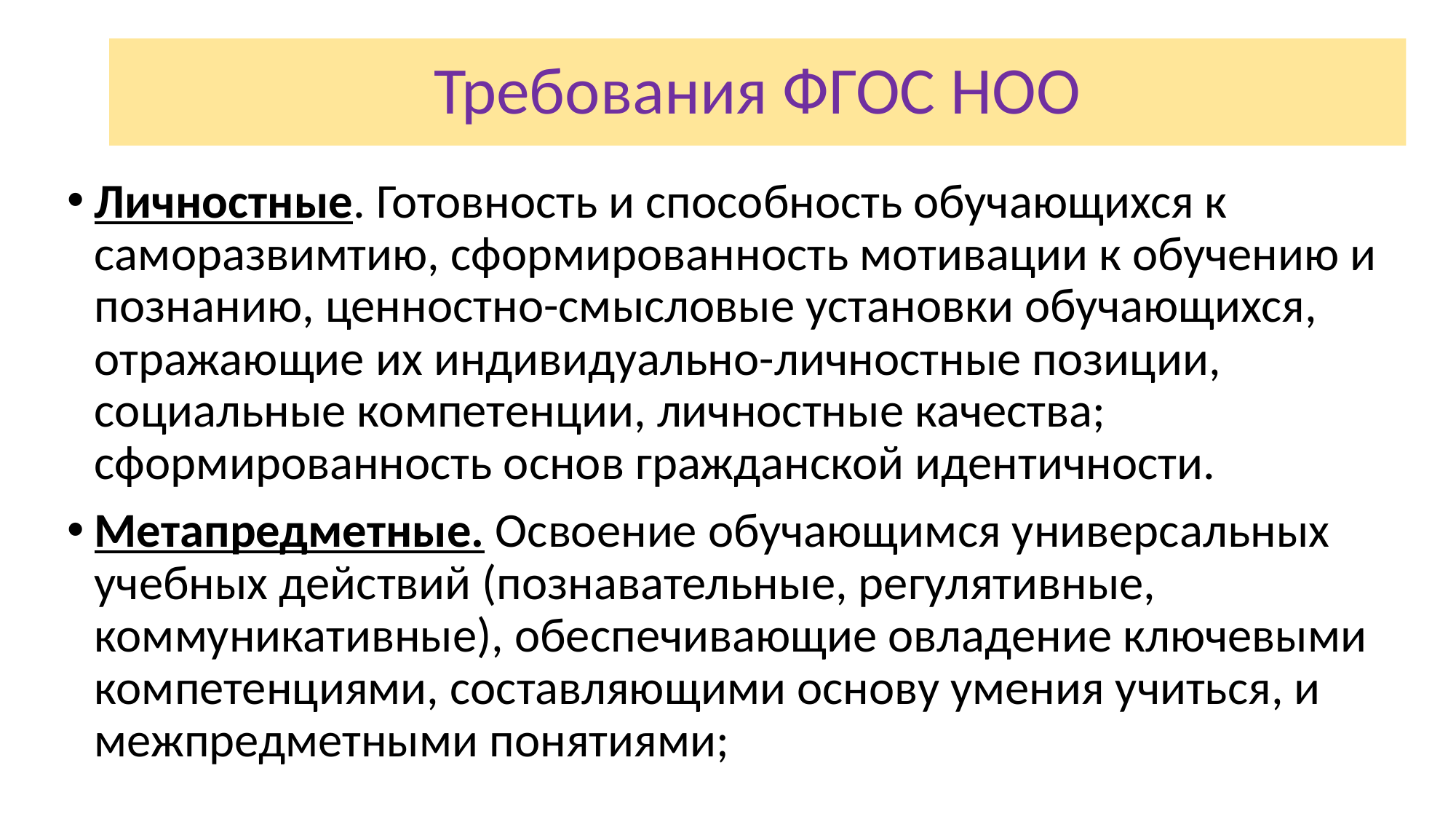

# Требования ФГОС НОО
Личностные. Готовность и способность обучающихся к саморазвимтию, сформированность мотивации к обучению и познанию, ценностно-смысловые установки обучающихся, отражающие их индивидуально-личностные позиции, социальные компетенции, личностные качества; сформированность основ гражданской идентичности.
Метапредметные. Освоение обучающимся универсальных учебных действий (познавательные, регулятивные, коммуникативные), обеспечивающие овладение ключевыми компетенциями, составляющими основу умения учиться, и межпредметными понятиями;